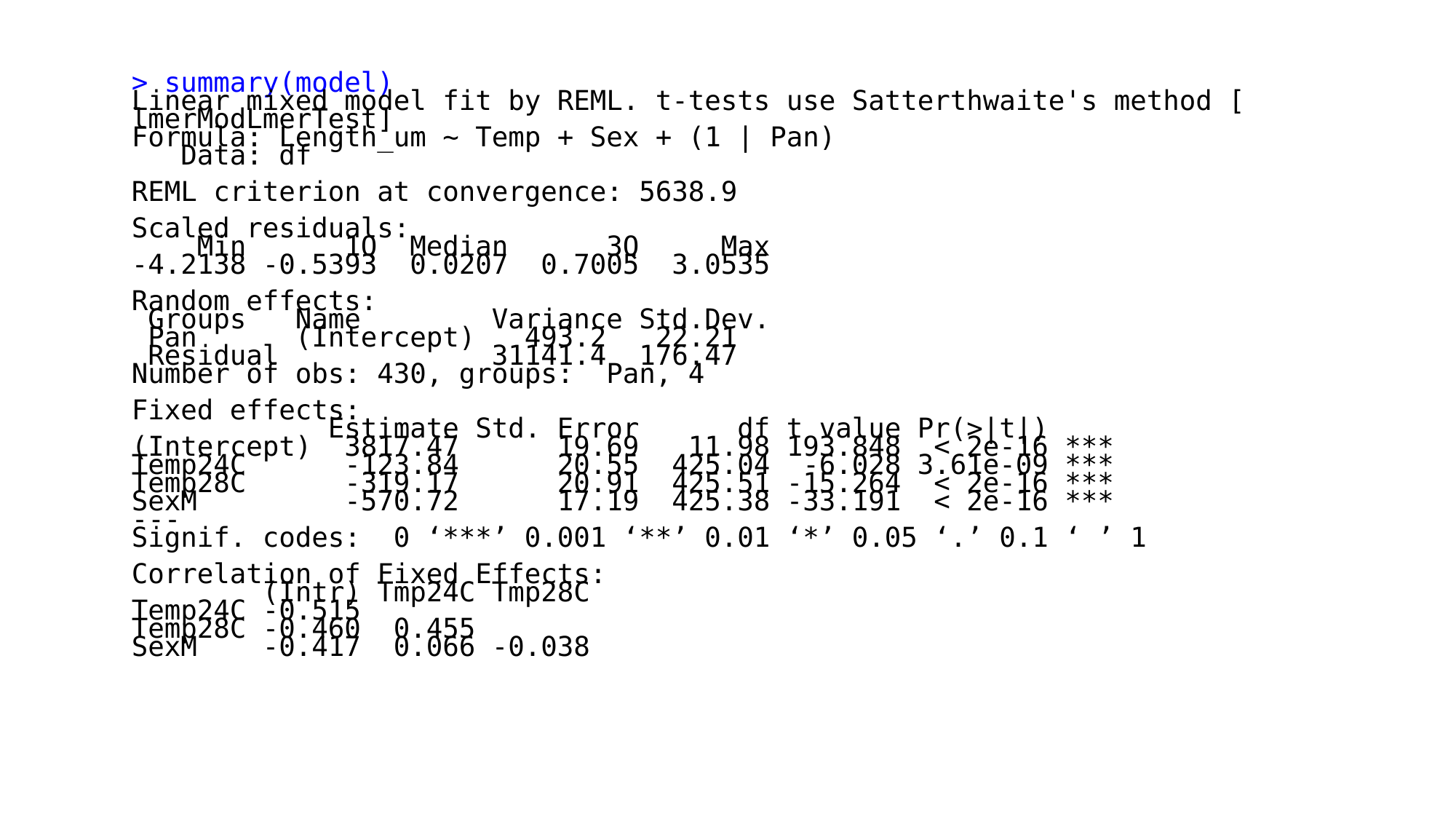

> summary(model)
Linear mixed model fit by REML. t-tests use Satterthwaite's method [
lmerModLmerTest]
Formula: Length_um ~ Temp + Sex + (1 | Pan)
   Data: df

REML criterion at convergence: 5638.9

Scaled residuals:
    Min      1Q  Median      3Q     Max
-4.2138 -0.5393  0.0207  0.7005  3.0535

Random effects:
 Groups   Name        Variance Std.Dev.
 Pan      (Intercept)   493.2   22.21
 Residual             31141.4  176.47
Number of obs: 430, groups:  Pan, 4

Fixed effects:
            Estimate Std. Error      df t value Pr(>|t|)
(Intercept)  3817.47      19.69   11.98 193.848  < 2e-16 ***
Temp24C      -123.84      20.55  425.04  -6.028 3.61e-09 ***
Temp28C      -319.17      20.91  425.51 -15.264  < 2e-16 ***
SexM         -570.72      17.19  425.38 -33.191  < 2e-16 ***
---
Signif. codes:  0 ‘***’ 0.001 ‘**’ 0.01 ‘*’ 0.05 ‘.’ 0.1 ‘ ’ 1

Correlation of Fixed Effects:
        (Intr) Tmp24C Tmp28C
Temp24C -0.515
Temp28C -0.460  0.455
SexM    -0.417  0.066 -0.038